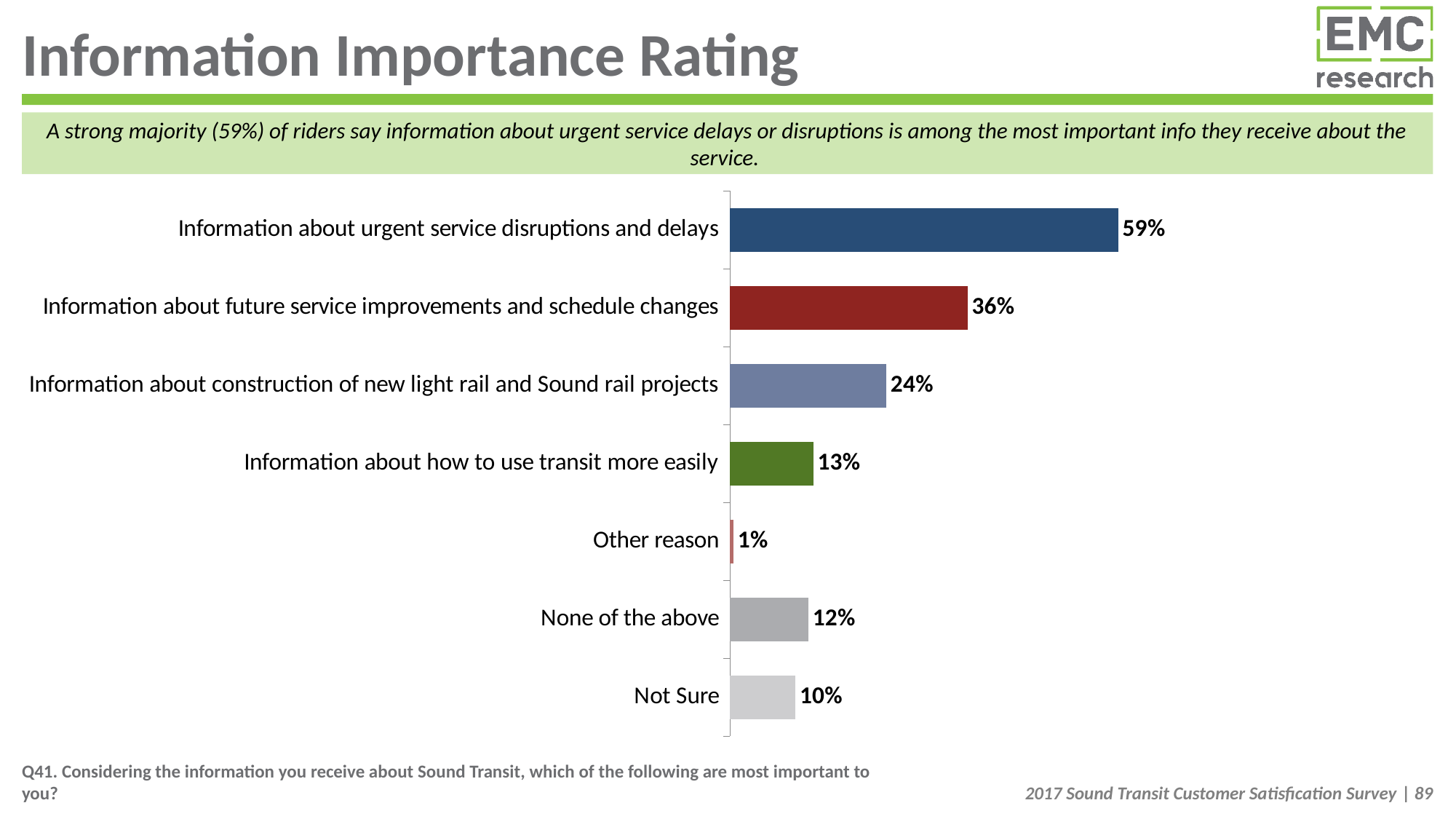

# Information Importance Rating
A strong majority (59%) of riders say information about urgent service delays or disruptions is among the most important info they receive about the service.

### Chart

| Category | Initial |
|---|---|
| Information about urgent service disruptions and delays | 0.5942066149838187 |
| Information about future service improvements and schedule changes | 0.3635937128304305 |
| Information about construction of new light rail and Sound rail projects | 0.23920500331282024 |
| Information about how to use transit more easily | 0.12747146240925025 |
| Other reason | 0.0053325694405402975 |
| None of the above | 0.11990996090223796 |
| Not Sure | 0.10034135384412807 |
Q41. Considering the information you receive about Sound Transit, which of the following are most important to you?